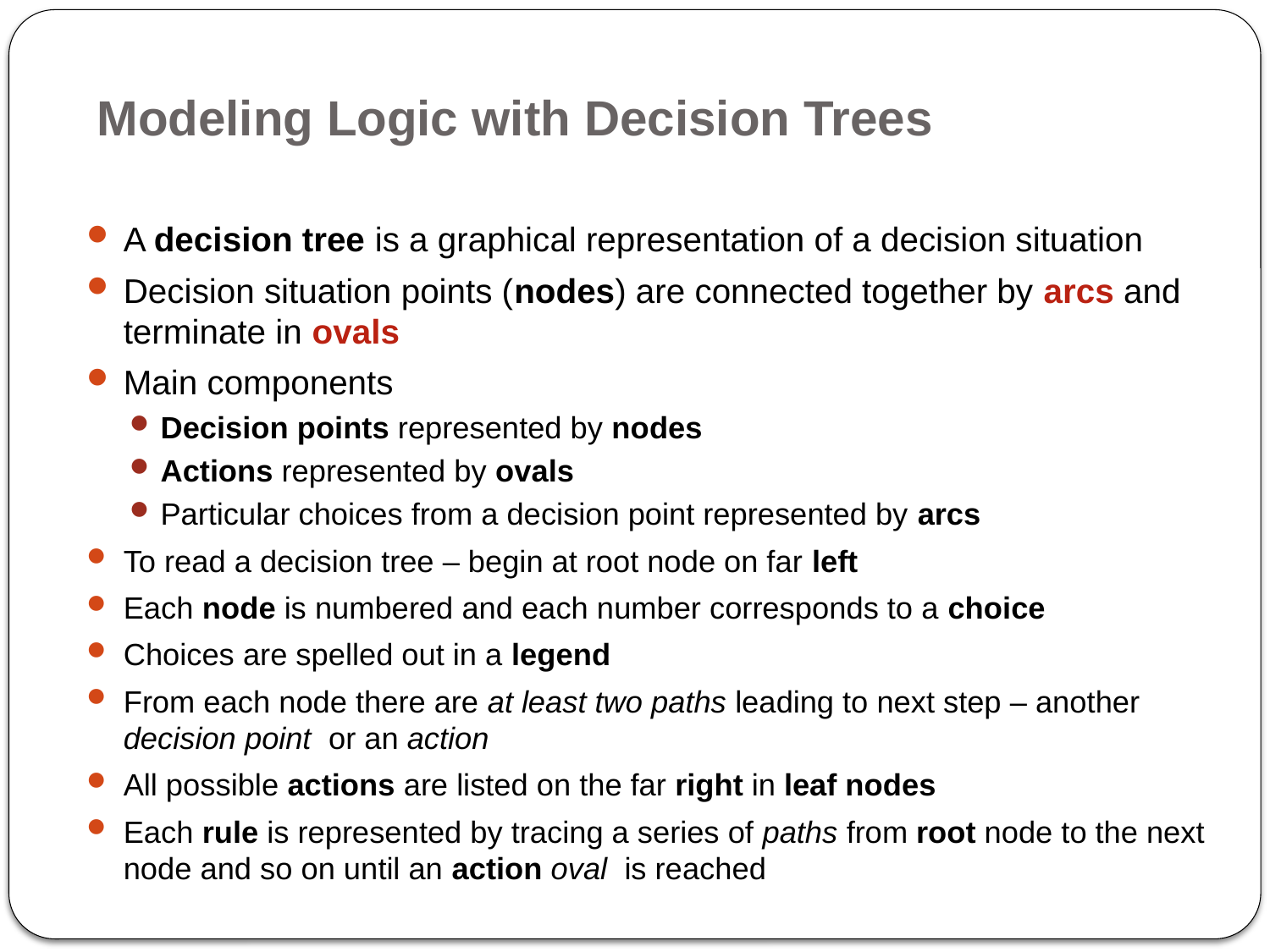

# Modeling Logic with Decision Trees
A decision tree is a graphical representation of a decision situation
Decision situation points (nodes) are connected together by arcs and terminate in ovals
Main components
Decision points represented by nodes
Actions represented by ovals
Particular choices from a decision point represented by arcs
To read a decision tree – begin at root node on far left
Each node is numbered and each number corresponds to a choice
Choices are spelled out in a legend
From each node there are at least two paths leading to next step – another decision point  or an action
All possible actions are listed on the far right in leaf nodes
Each rule is represented by tracing a series of paths from root node to the next node and so on until an action oval  is reached